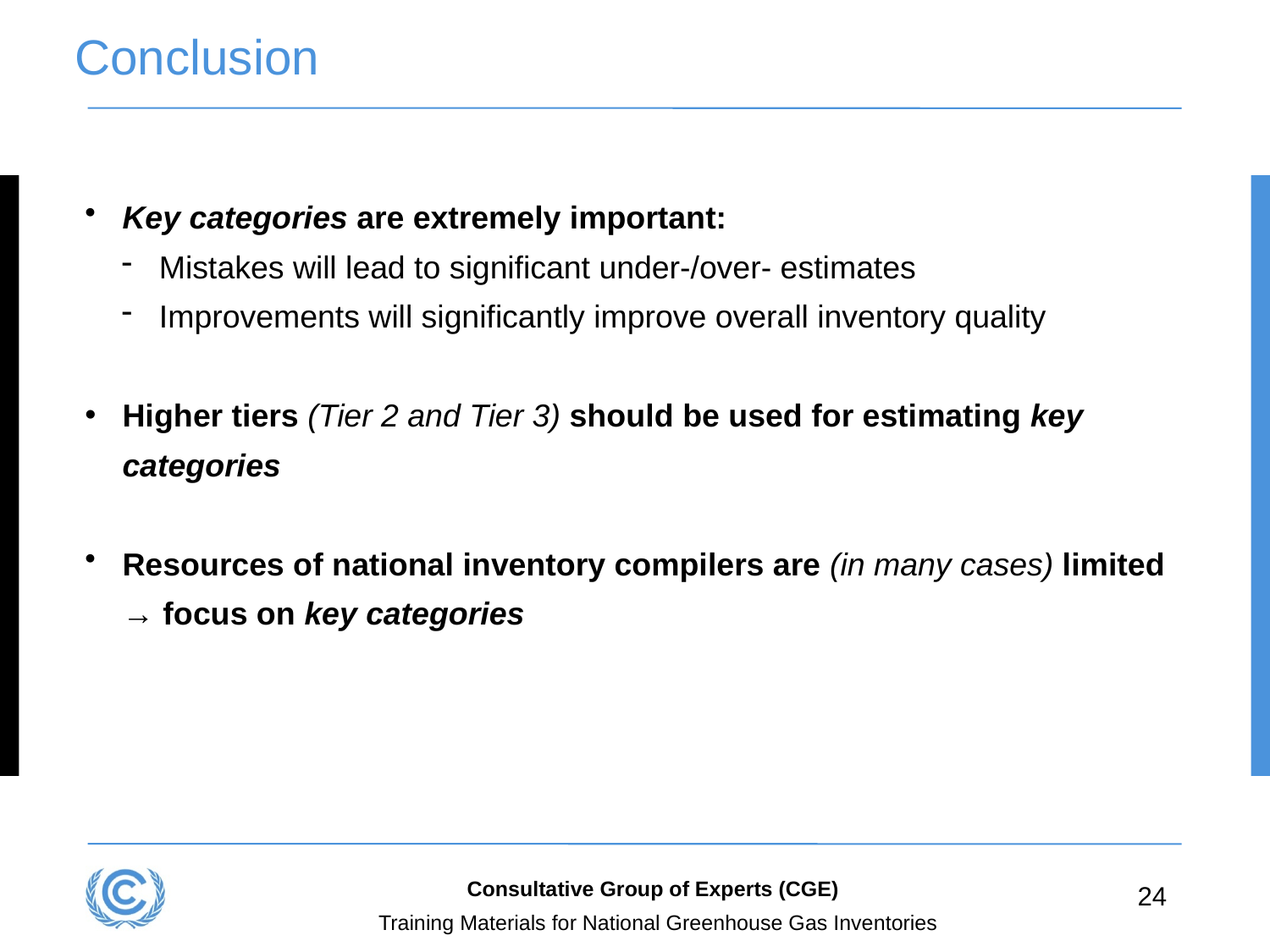

# Conclusion
Key categories are extremely important:
Mistakes will lead to significant under-/over- estimates
Improvements will significantly improve overall inventory quality

Higher tiers (Tier 2 and Tier 3) should be used for estimating key categories

Resources of national inventory compilers are (in many cases) limited → focus on key categories
Consultative Group of Experts (CGE)
24
Training Materials for National Greenhouse Gas Inventories